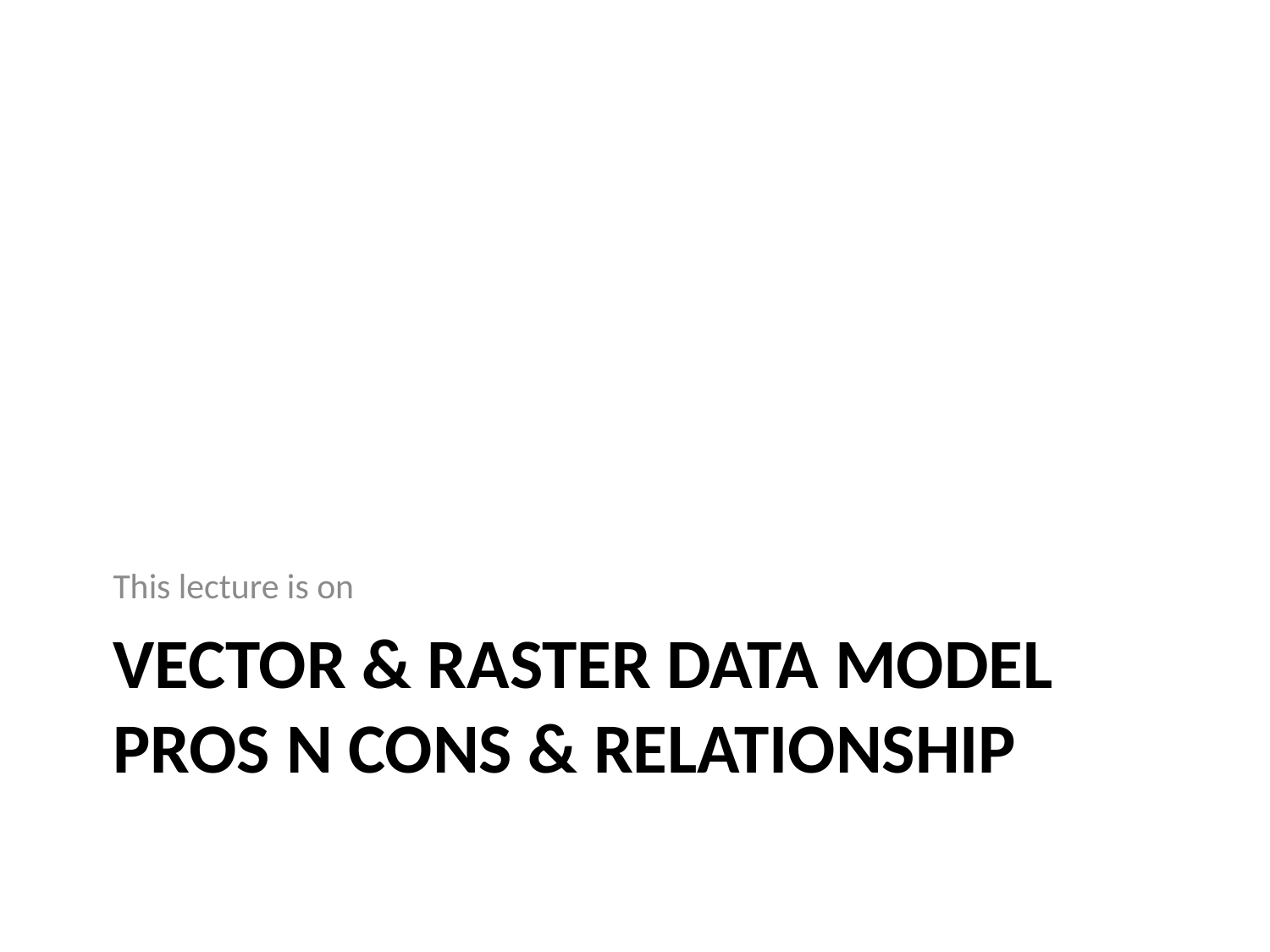

This lecture is on
# Vector & Raster data model pros n cons & relationship